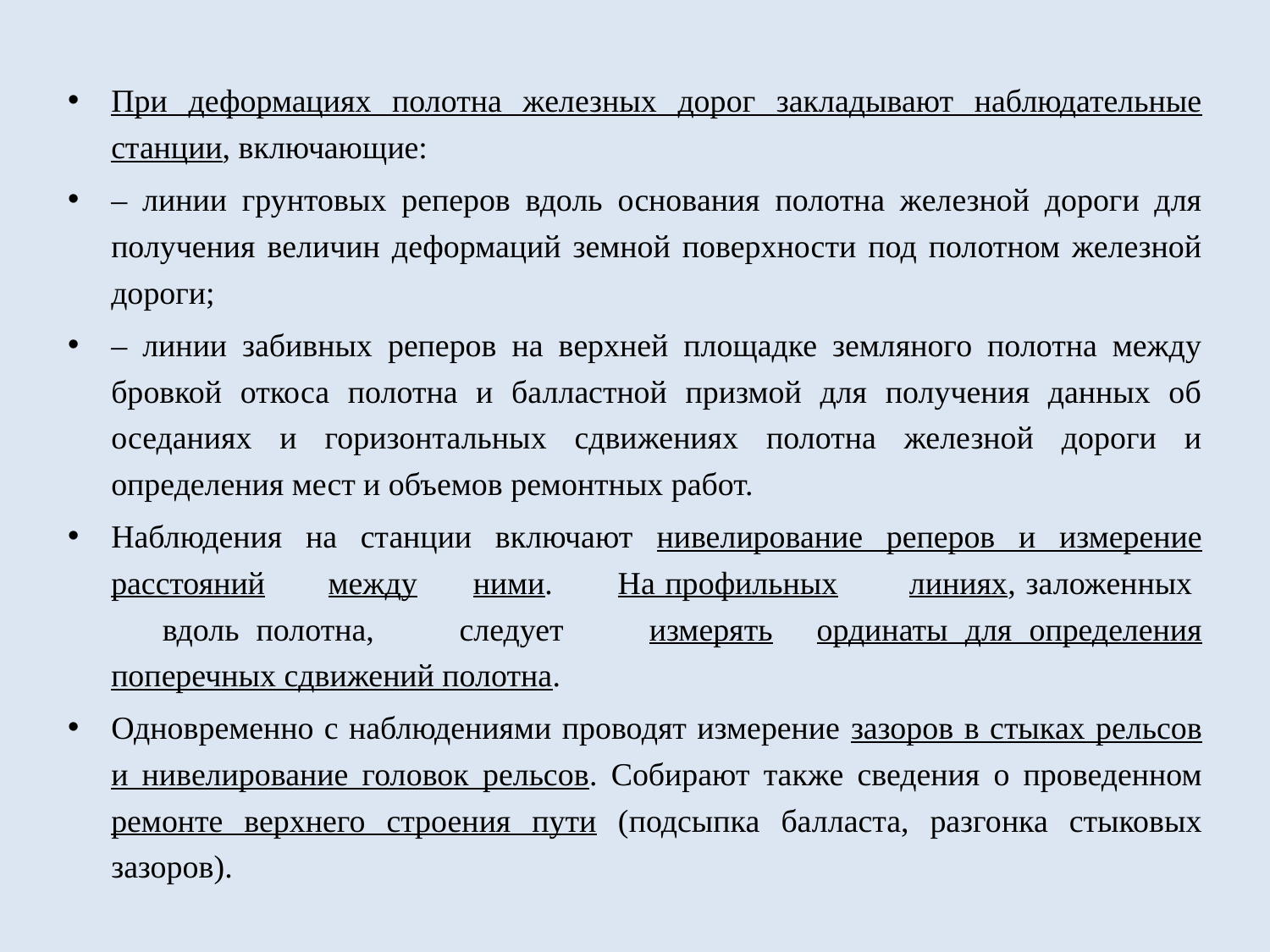

При деформациях полотна железных дорог закладывают наблюдательные станции, включающие:
– линии грунтовых реперов вдоль основания полотна железной дороги для получения величин деформаций земной поверхности под полотном железной дороги;
– линии забивных реперов на верхней площадке земляного полотна между бровкой откоса полотна и балластной призмой для получения данных об оседаниях и горизонтальных сдвижениях полотна железной дороги и определения мест и объемов ремонтных работ.
Наблюдения на станции включают нивелирование реперов и измерение расстояний	между	ними.	На профильных	линиях, заложенных     вдоль полотна,     следует     измерять	ординаты для определения поперечных сдвижений полотна.
Одновременно с наблюдениями проводят измерение зазоров в стыках рельсов и нивелирование головок рельсов. Собирают также сведения о проведенном ремонте верхнего строения пути (подсыпка балласта, разгонка стыковых зазоров).